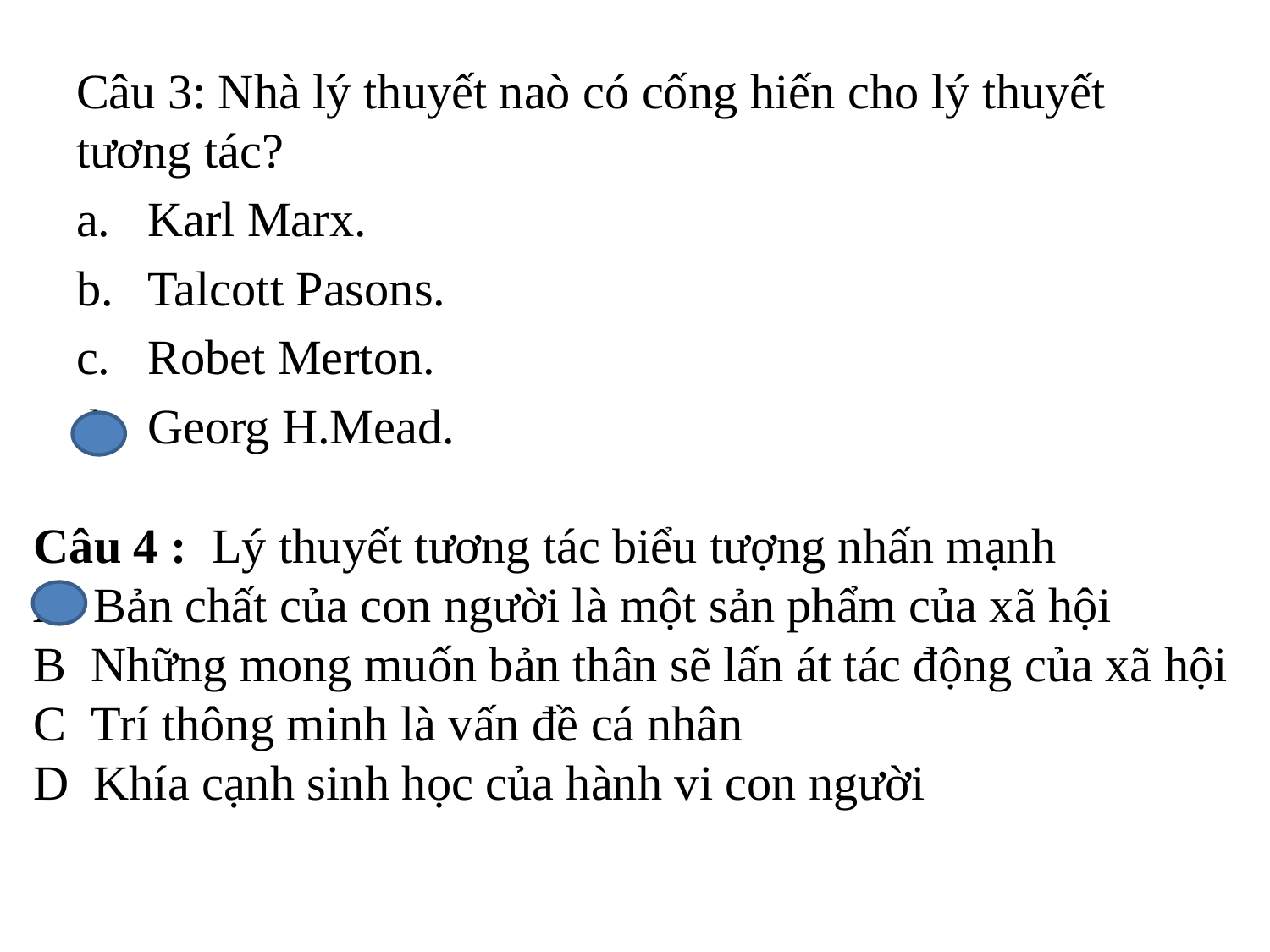

Câu 3: Nhà lý thuyết naò có cống hiến cho lý thuyết tương tác?
Karl Marx.
Talcott Pasons.
Robet Merton.
Georg H.Mead.

Câu 4 :  Lý thuyết tương tác biểu tượng nhấn mạnh
A  Bản chất của con người là một sản phẩm của xã hội
B  Những mong muốn bản thân sẽ lấn át tác động của xã hội
C  Trí thông minh là vấn đề cá nhân
D  Khía cạnh sinh học của hành vi con người